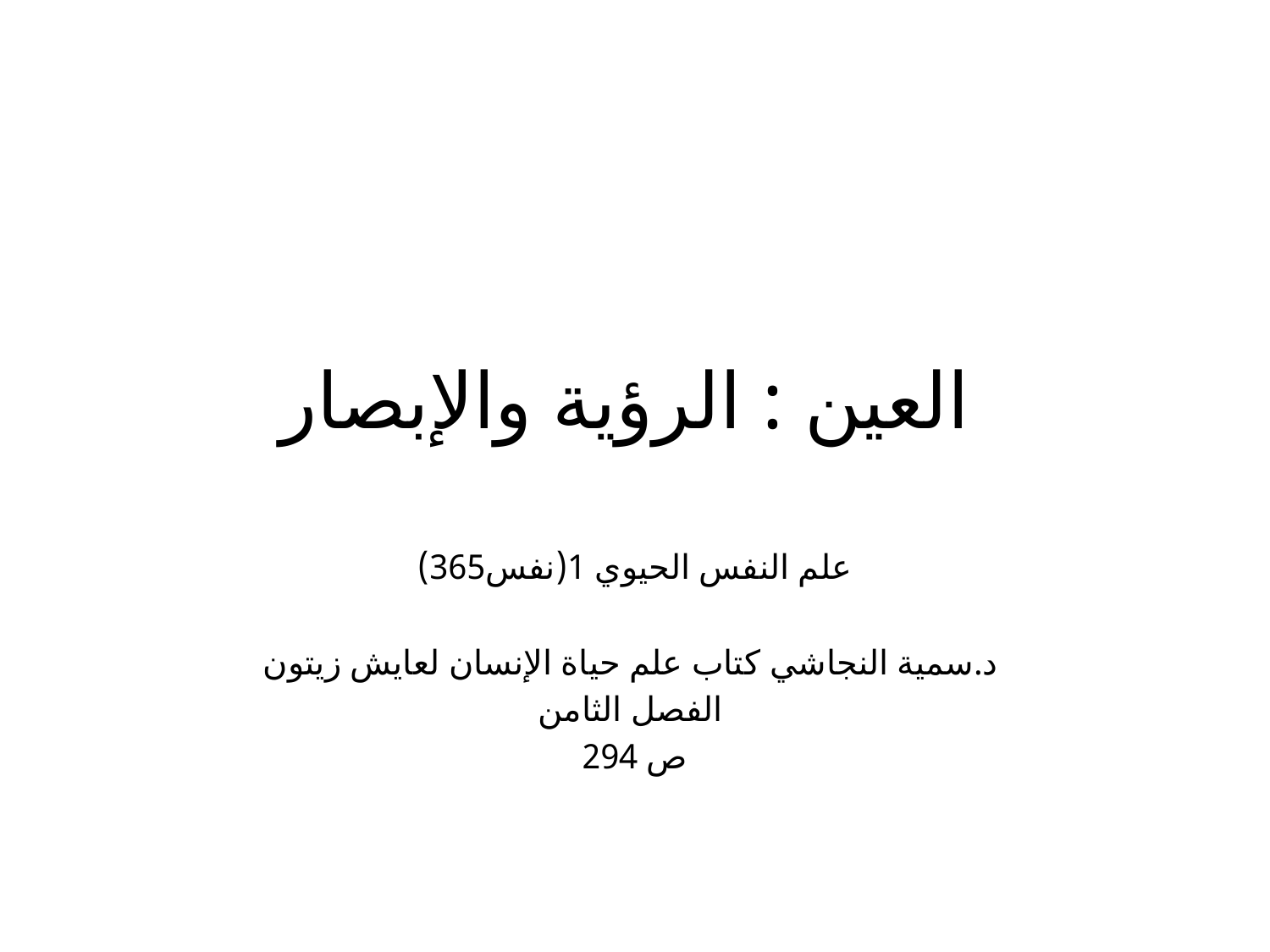

# العين : الرؤية والإبصار
علم النفس الحيوي 1(نفس365)

د.سمية النجاشي كتاب علم حياة الإنسان لعايش زيتون
الفصل الثامن
ص 294